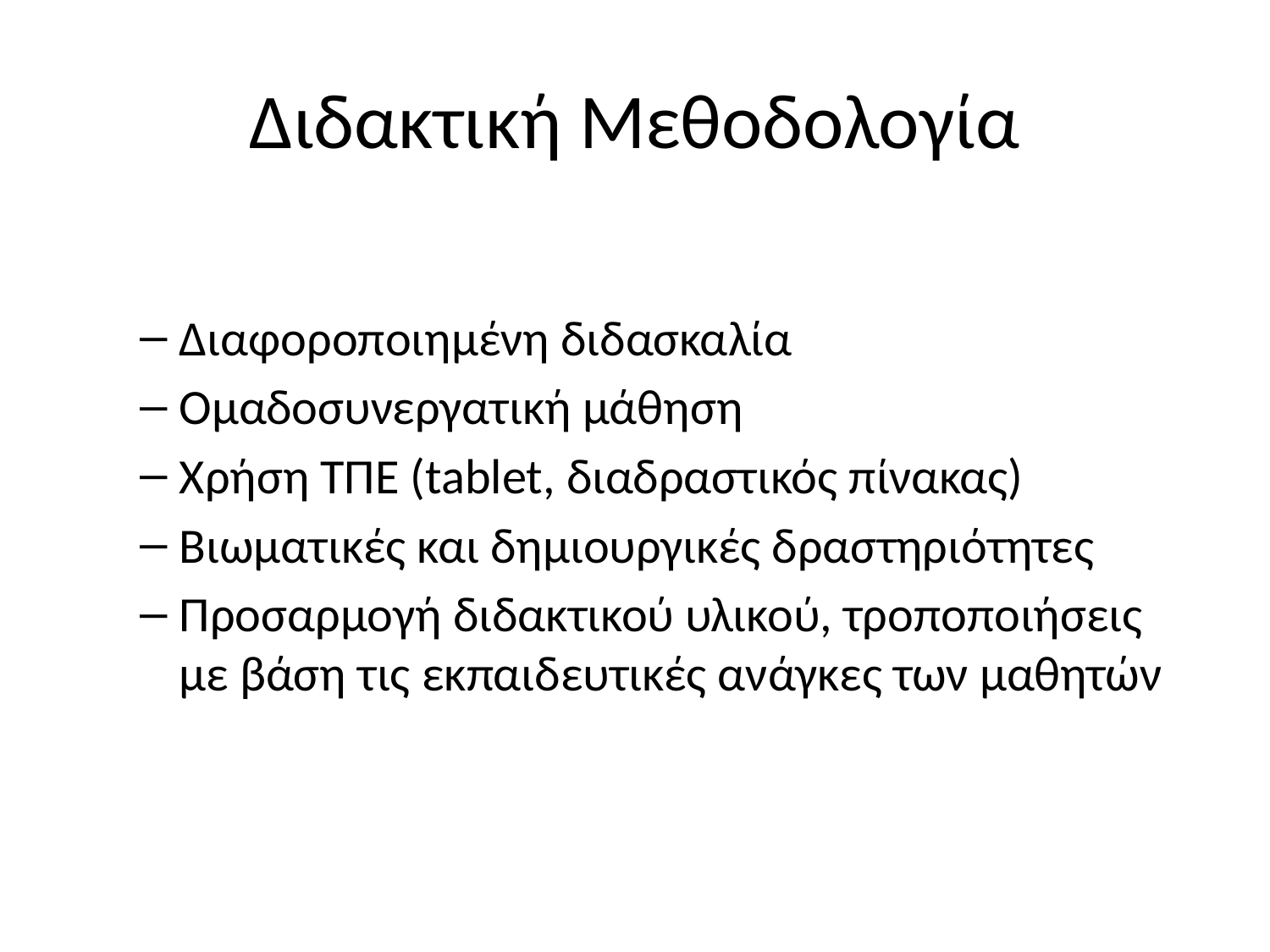

# Διδακτική Μεθοδολογία

Διαφοροποιημένη διδασκαλία
Ομαδοσυνεργατική μάθηση
Χρήση ΤΠΕ (tablet, διαδραστικός πίνακας)
Βιωματικές και δημιουργικές δραστηριότητες
Προσαρμογή διδακτικού υλικού, τροποποιήσεις με βάση τις εκπαιδευτικές ανάγκες των μαθητών